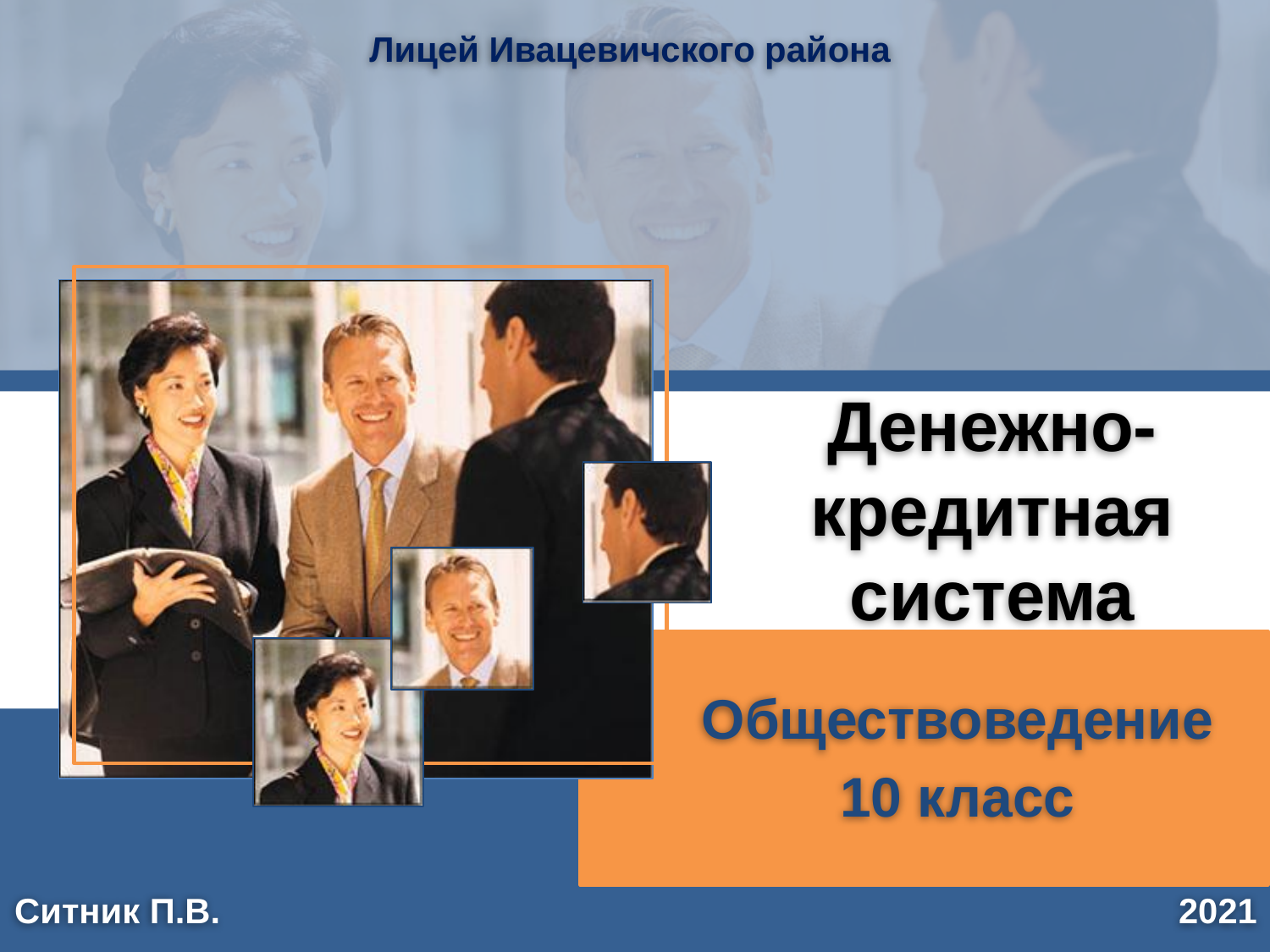

Лицей Ивацевичского района
# Денежно- кредитная система
Обществоведение
10 класс
2021
Ситник П.В.